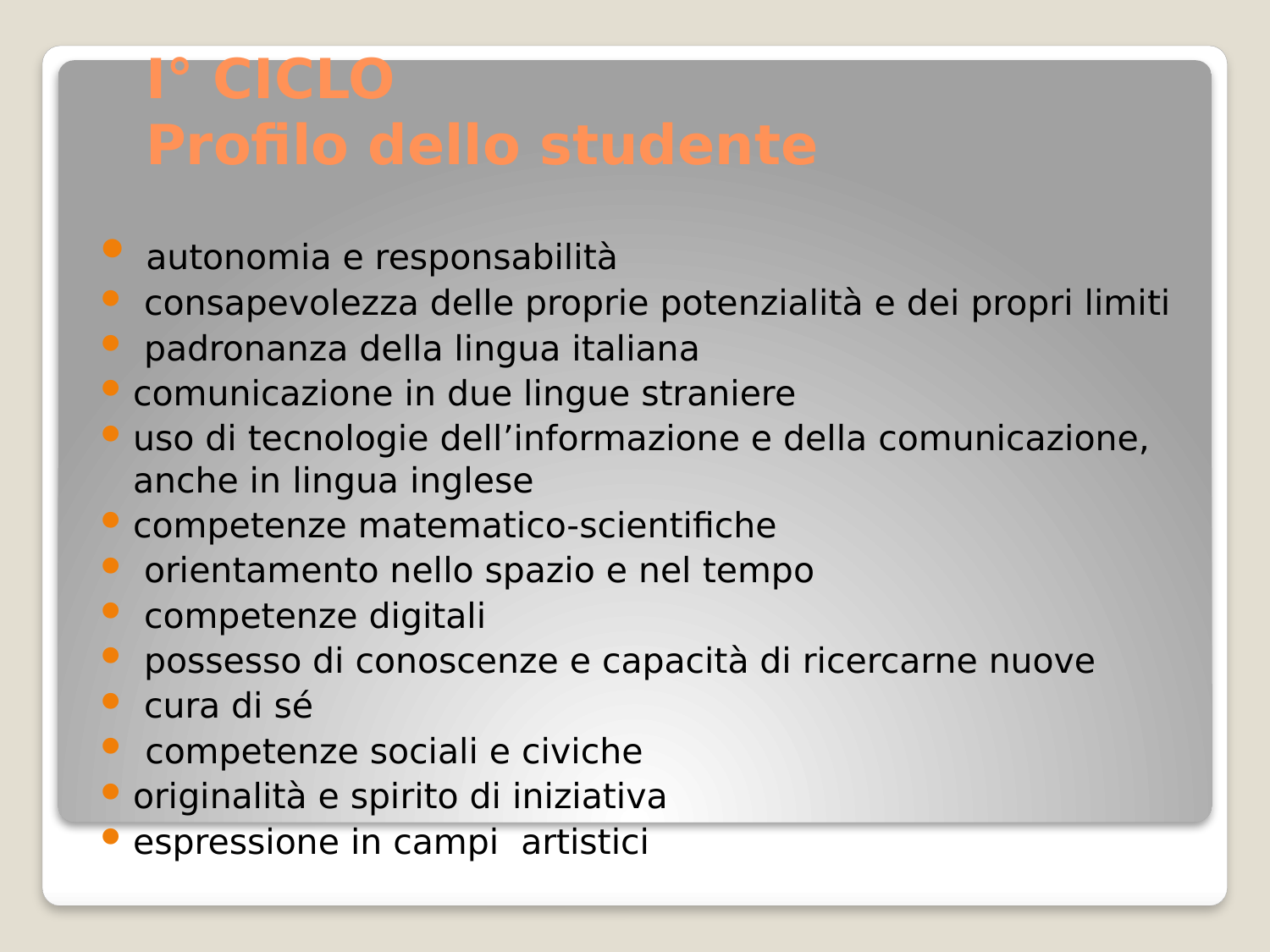

# I° CICLO Profilo dello studente
 autonomia e responsabilità
 consapevolezza delle proprie potenzialità e dei propri limiti
 padronanza della lingua italiana
comunicazione in due lingue straniere
uso di tecnologie dell’informazione e della comunicazione, anche in lingua inglese
competenze matematico-scientifiche
 orientamento nello spazio e nel tempo
 competenze digitali
 possesso di conoscenze e capacità di ricercarne nuove
 cura di sé
 competenze sociali e civiche
originalità e spirito di iniziativa
espressione in campi  artistici